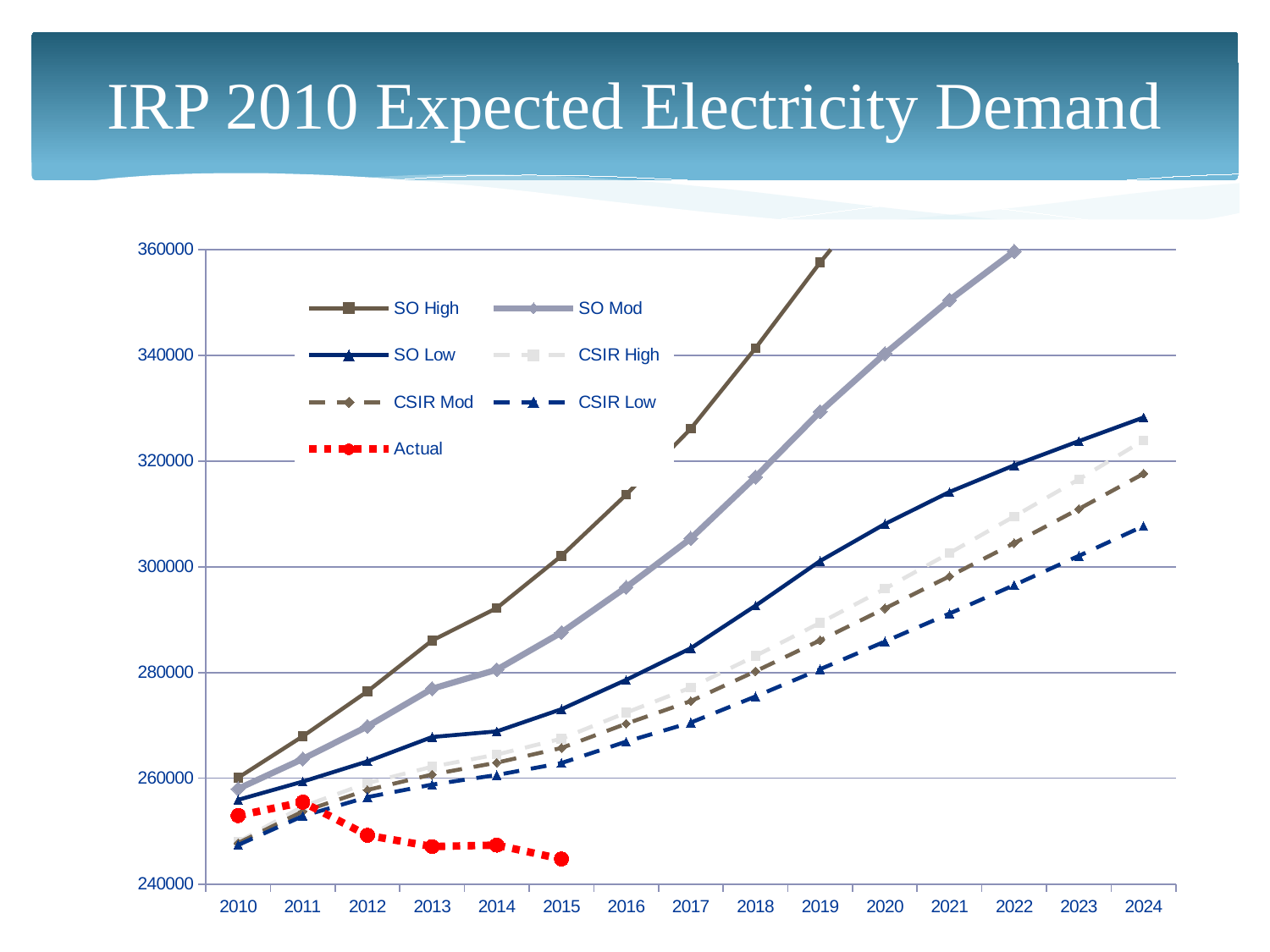

# IRP 2010 Expected Electricity Demand

[unsupported chart]